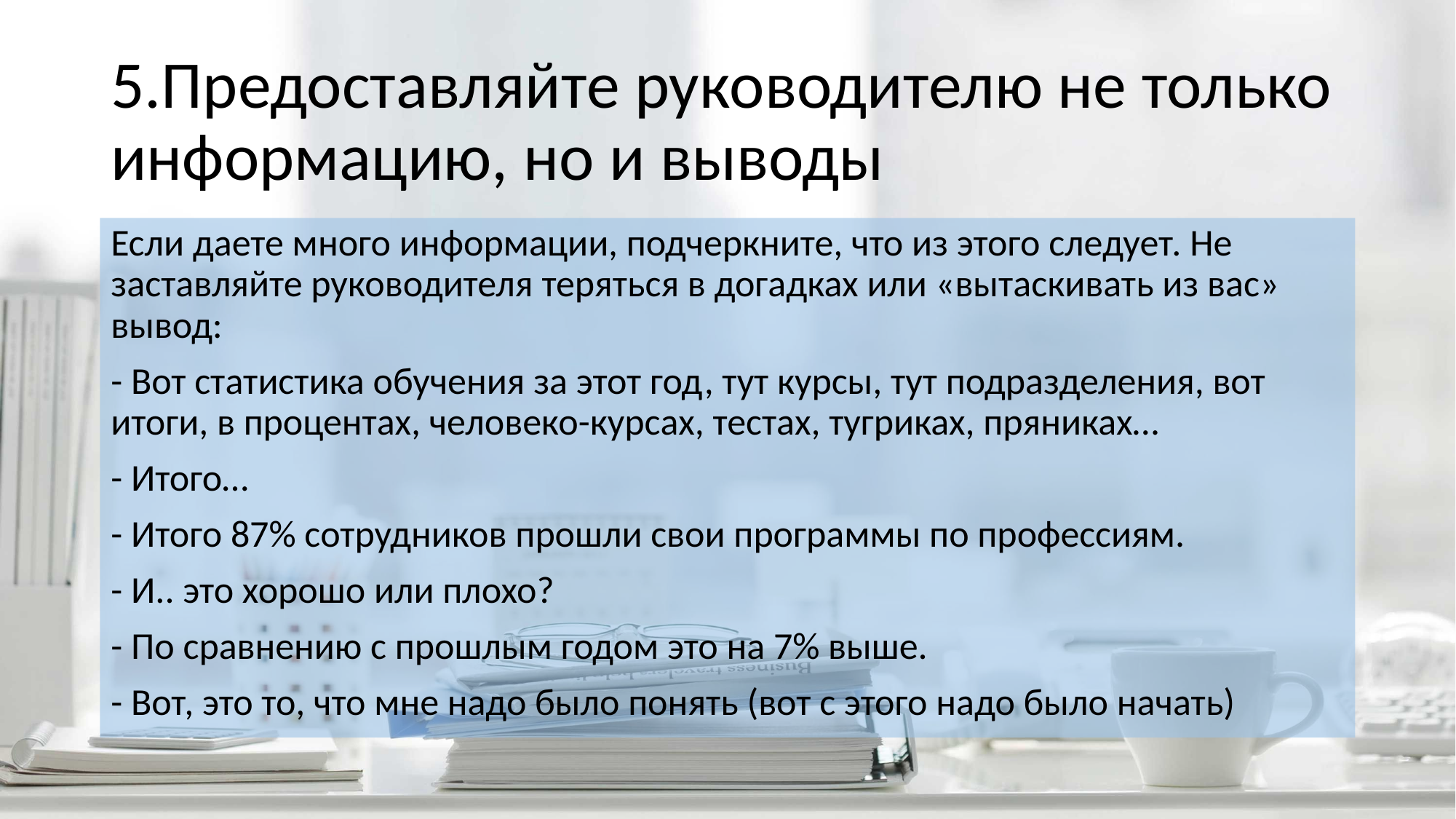

# 5.Предоставляйте руководителю не только информацию, но и выводы
Если даете много информации, подчеркните, что из этого следует. Не заставляйте руководителя теряться в догадках или «вытаскивать из вас» вывод:
- Вот статистика обучения за этот год, тут курсы, тут подразделения, вот итоги, в процентах, человеко-курсах, тестах, тугриках, пряниках…
- Итого…
- Итого 87% сотрудников прошли свои программы по профессиям.
- И.. это хорошо или плохо?
- По сравнению с прошлым годом это на 7% выше.
- Вот, это то, что мне надо было понять (вот с этого надо было начать)